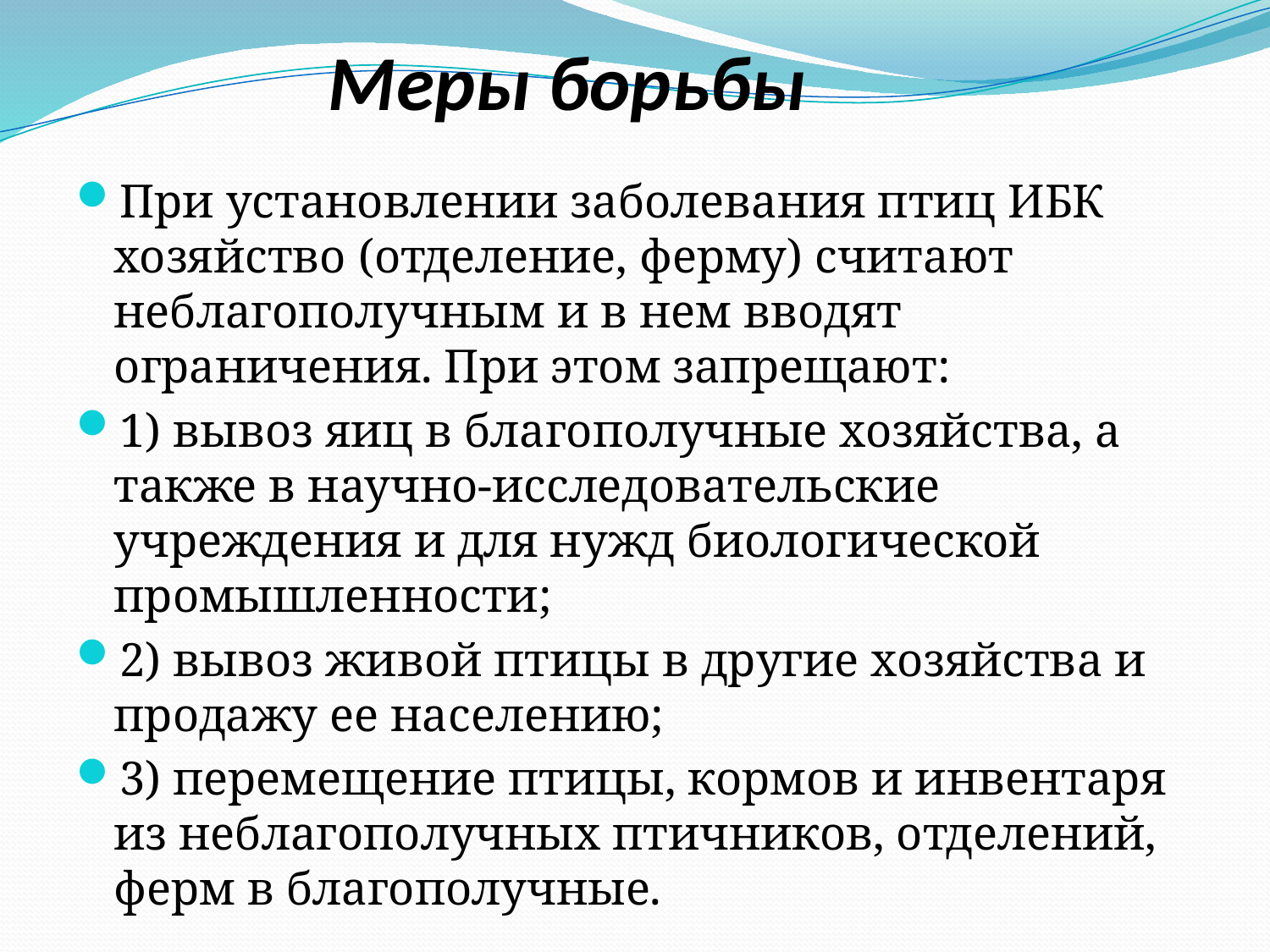

# Меры борьбы
При установлении заболевания птиц ИБК хозяйство (отделение, ферму) считают неблагополучным и в нем вводят ограничения. При этом запрещают:
1) вывоз яиц в благополучные хозяйства, а также в научно-исследовательские учреждения и для нужд биологической промышленности;
2) вывоз живой птицы в другие хозяйства и продажу ее населению;
3) перемещение птицы, кормов и инвентаря из неблагополучных птичников, отделений, ферм в благополучные.